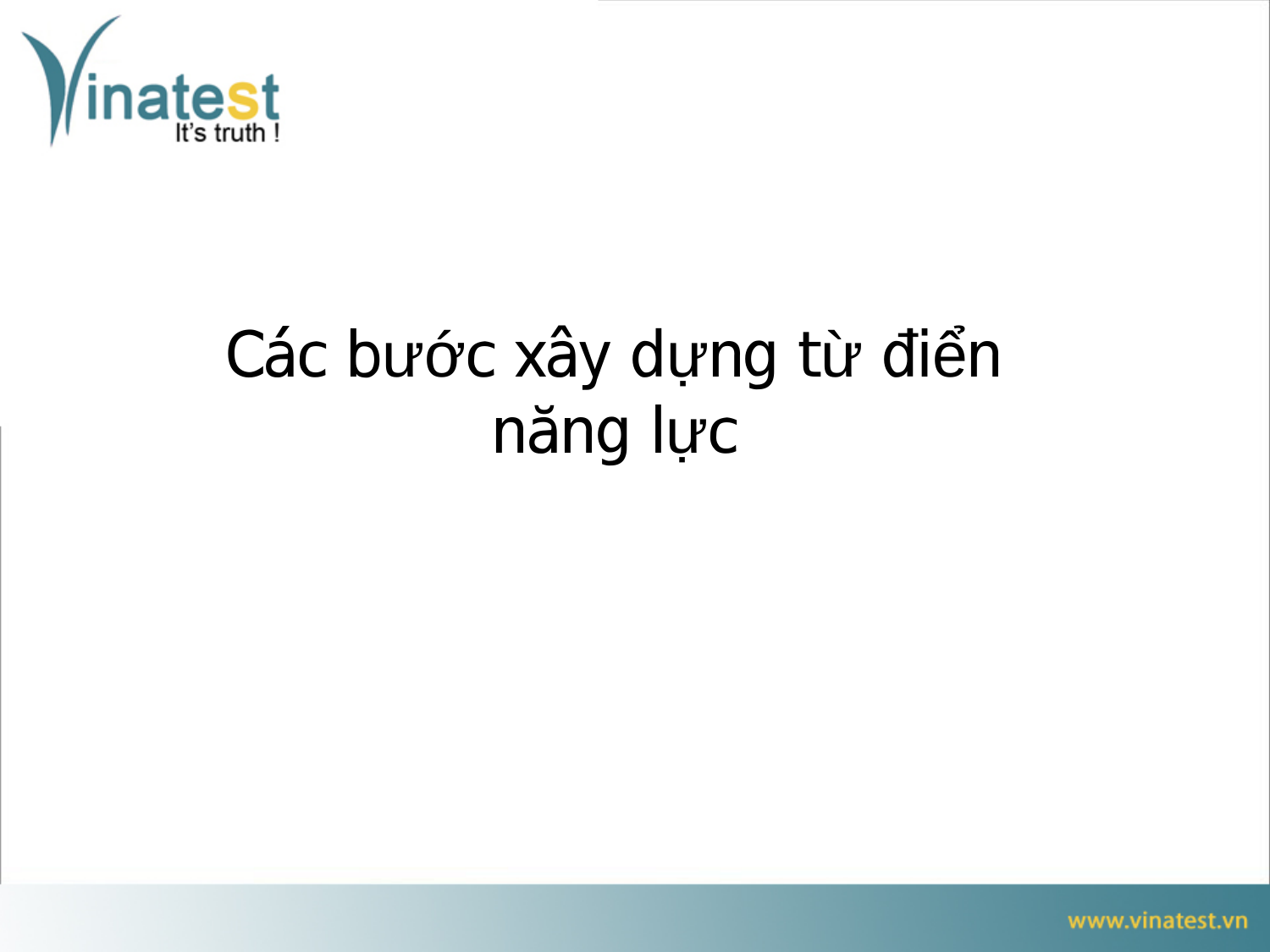

Các bước xây dựng từ điển năng lực